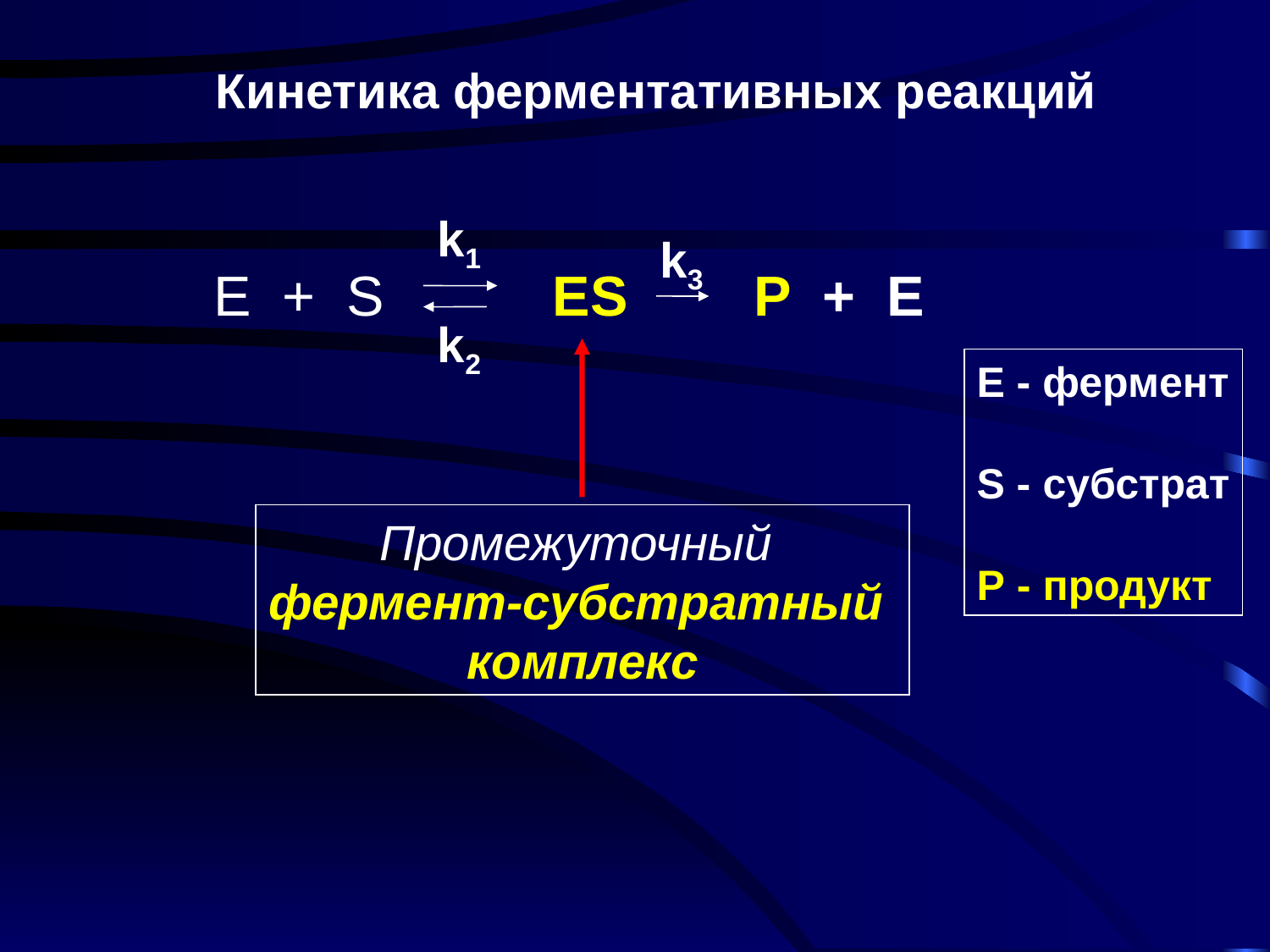

Кинетика ферментативных реакций
k1
k3
E  +  S
ES
P  +  E

k2

E - фермент

S - субстрат

P - продукт
Промежуточный
фермент-субстратный
комплекс